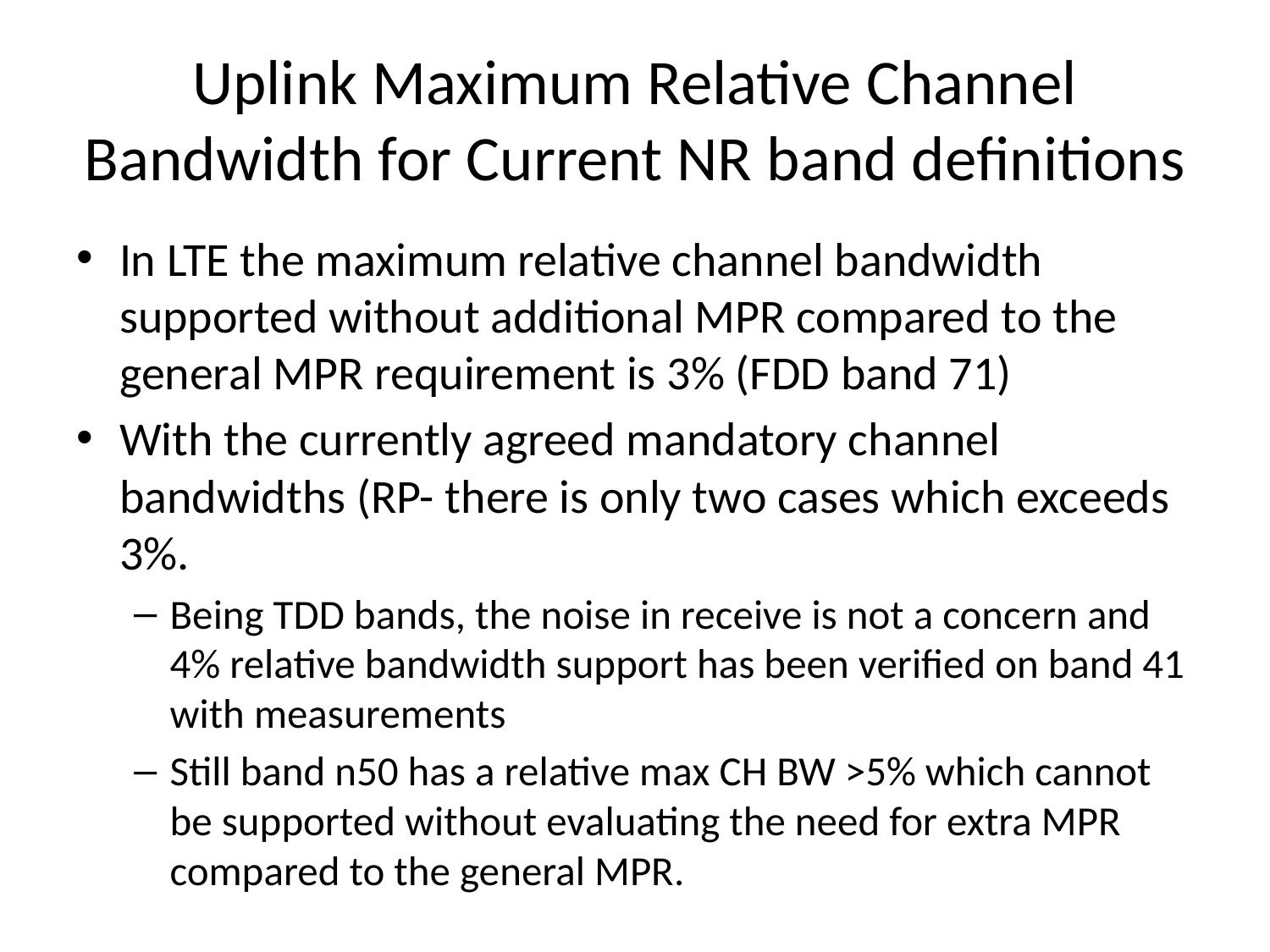

# Uplink Maximum Relative Channel Bandwidth for Current NR band definitions
In LTE the maximum relative channel bandwidth supported without additional MPR compared to the general MPR requirement is 3% (FDD band 71)
With the currently agreed mandatory channel bandwidths (RP- there is only two cases which exceeds 3%.
Being TDD bands, the noise in receive is not a concern and 4% relative bandwidth support has been verified on band 41 with measurements
Still band n50 has a relative max CH BW >5% which cannot be supported without evaluating the need for extra MPR compared to the general MPR.